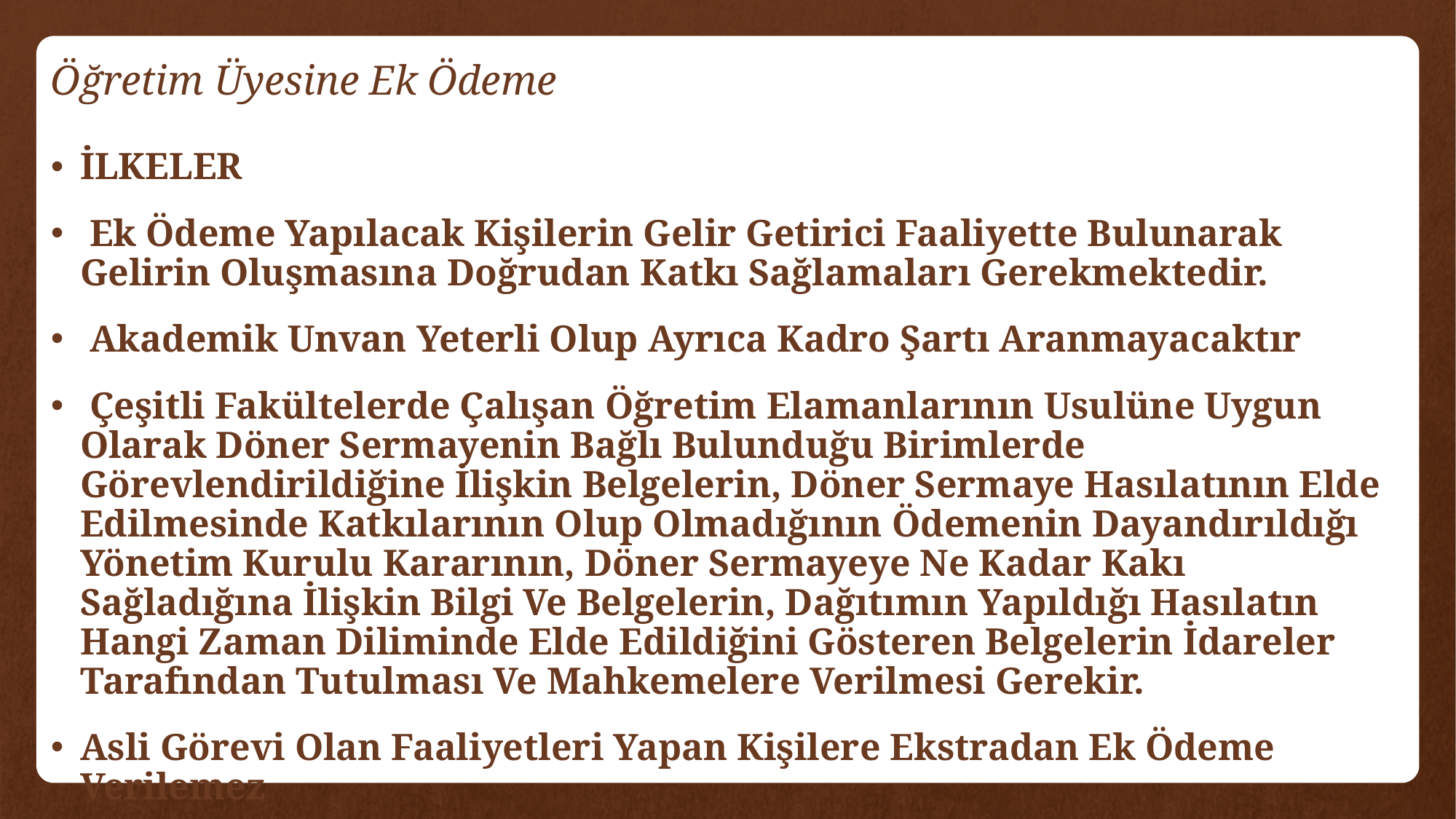

# Öğretim Üyesine Ek Ödeme
İLKELER
 Ek Ödeme Yapılacak Kişilerin Gelir Getirici Faaliyette Bulunarak Gelirin Oluşmasına Doğrudan Katkı Sağlamaları Gerekmektedir.
 Akademik Unvan Yeterli Olup Ayrıca Kadro Şartı Aranmayacaktır
 Çeşitli Fakültelerde Çalışan Öğretim Elamanlarının Usulüne Uygun Olarak Döner Sermayenin Bağlı Bulunduğu Birimlerde Görevlendirildiğine İlişkin Belgelerin, Döner Sermaye Hasılatının Elde Edilmesinde Katkılarının Olup Olmadığının Ödemenin Dayandırıldığı Yönetim Kurulu Kararının, Döner Sermayeye Ne Kadar Kakı Sağladığına İlişkin Bilgi Ve Belgelerin, Dağıtımın Yapıldığı Hasılatın Hangi Zaman Diliminde Elde Edildiğini Gösteren Belgelerin İdareler Tarafından Tutulması Ve Mahkemelere Verilmesi Gerekir.
Asli Görevi Olan Faaliyetleri Yapan Kişilere Ekstradan Ek Ödeme Verilemez